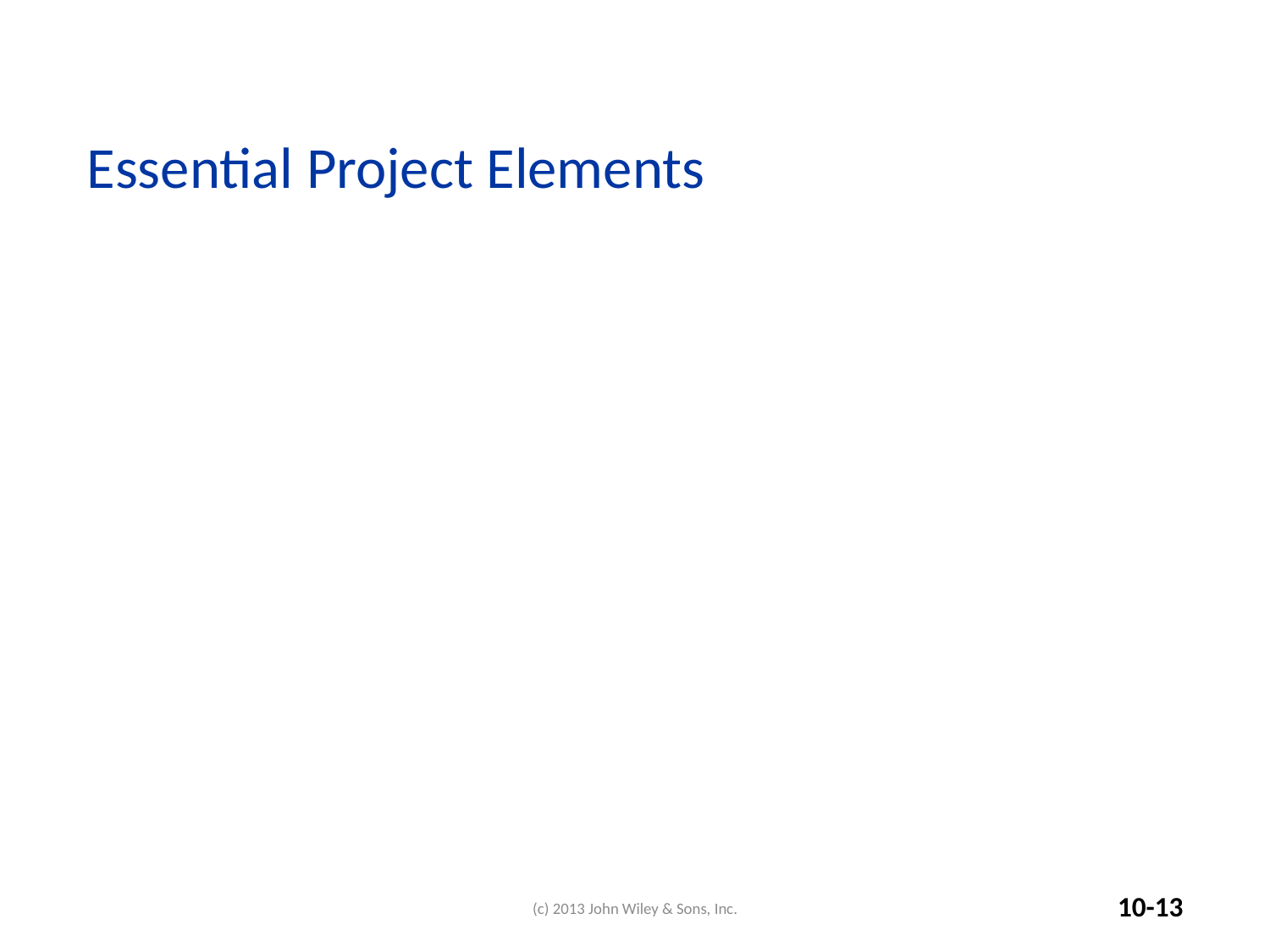

# Essential Project Elements

(c) 2013 John Wiley & Sons, Inc.